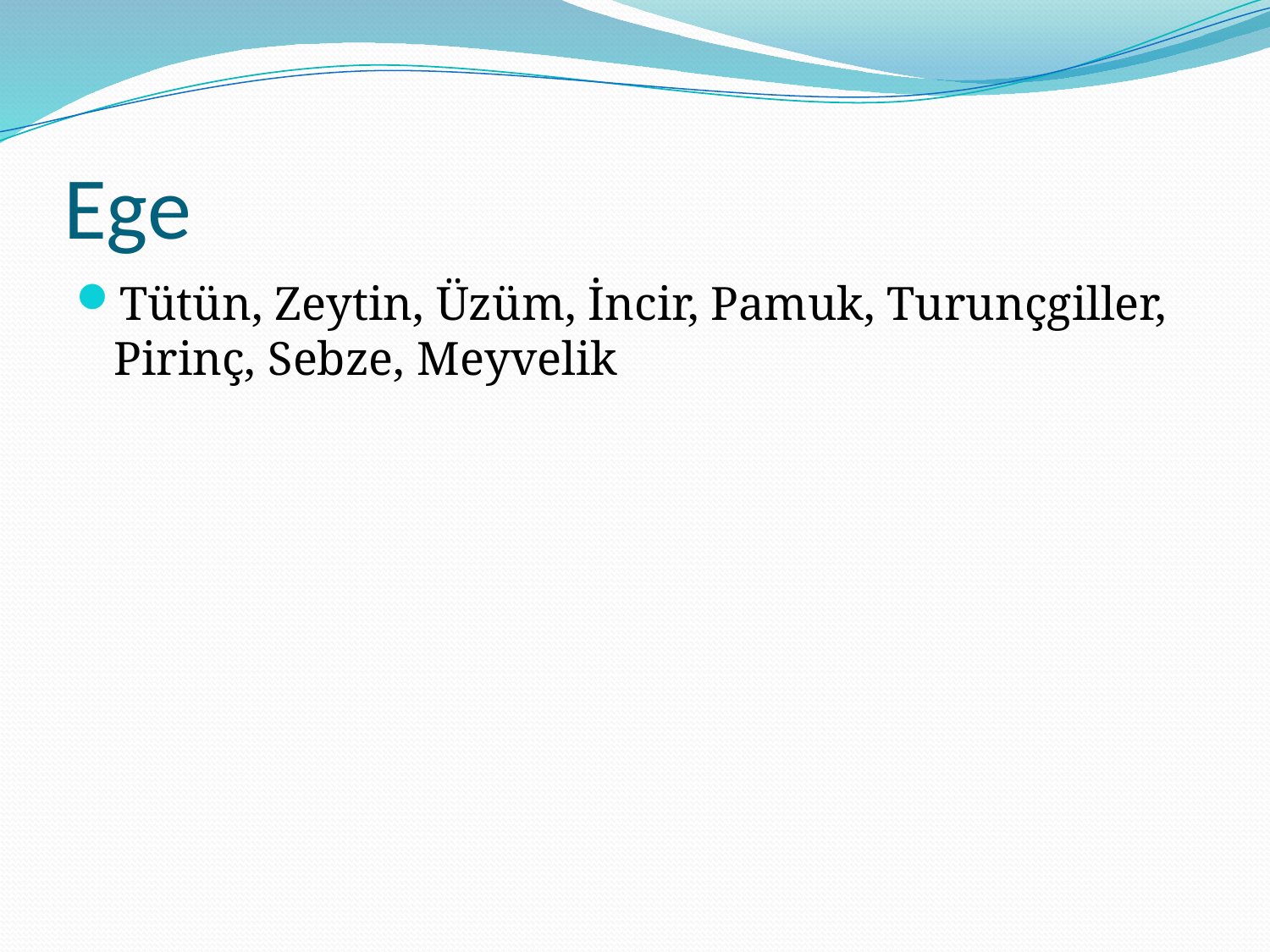

# Ege
Tütün, Zeytin, Üzüm, İncir, Pamuk, Turunçgiller, Pirinç, Sebze, Meyvelik